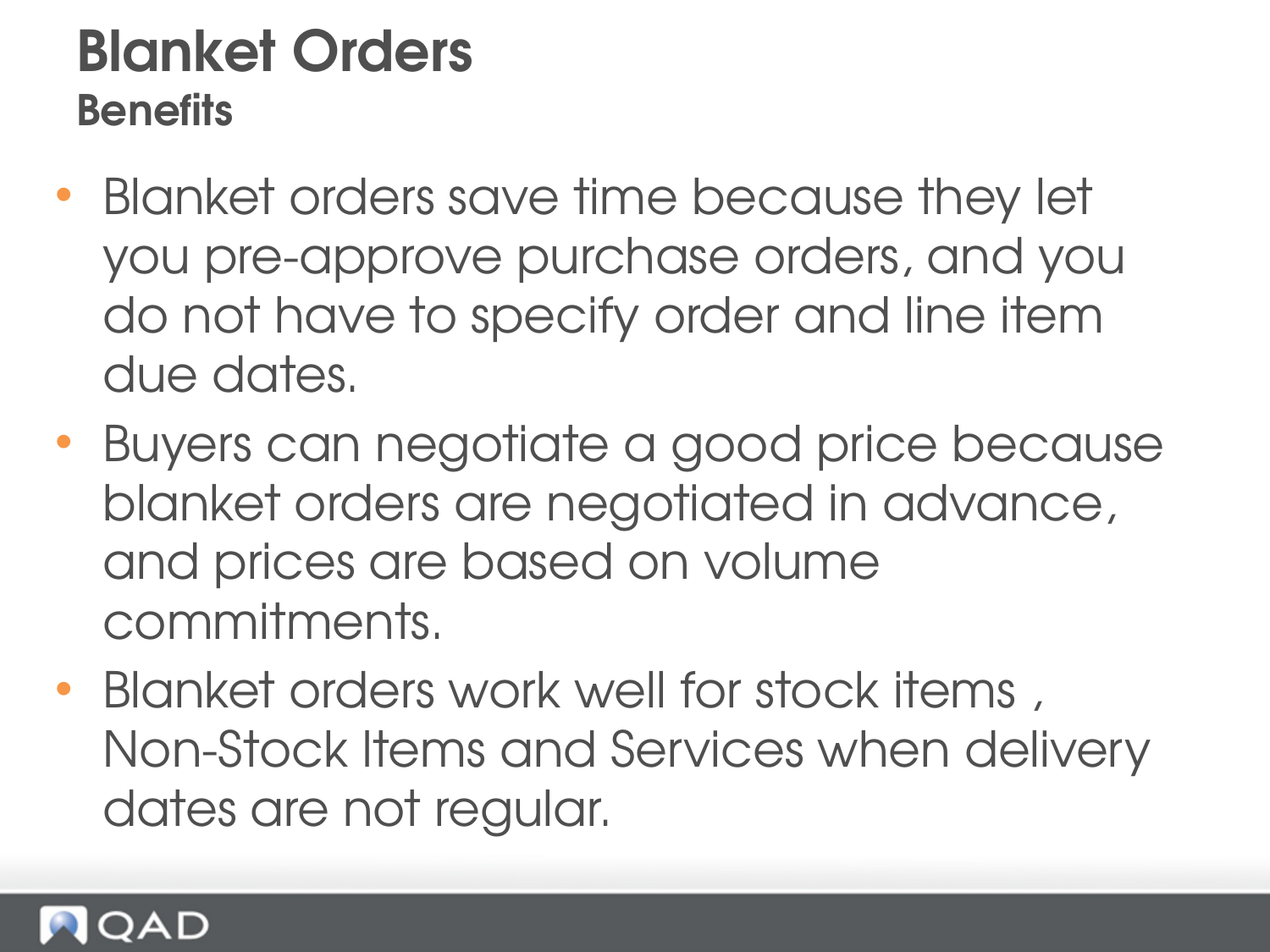

# Blanket Orders Benefits
Blanket orders save time because they let you pre-approve purchase orders, and you do not have to specify order and line item due dates.
Buyers can negotiate a good price because blanket orders are negotiated in advance, and prices are based on volume commitments.
Blanket orders work well for stock items , Non-Stock Items and Services when delivery dates are not regular.